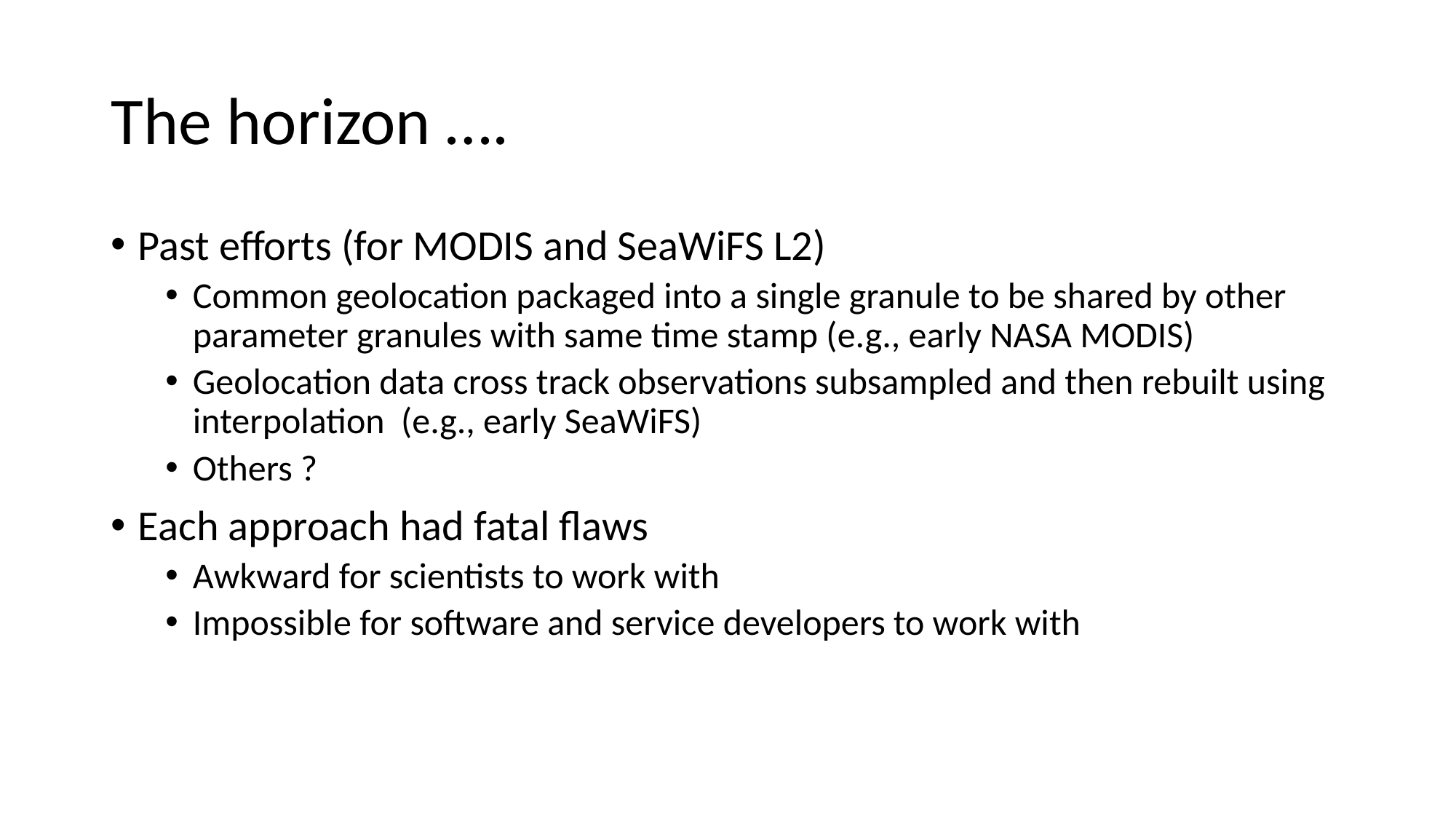

# The horizon ….
Past efforts (for MODIS and SeaWiFS L2)
Common geolocation packaged into a single granule to be shared by other parameter granules with same time stamp (e.g., early NASA MODIS)
Geolocation data cross track observations subsampled and then rebuilt using interpolation  (e.g., early SeaWiFS)
Others ?
Each approach had fatal flaws
Awkward for scientists to work with
Impossible for software and service developers to work with